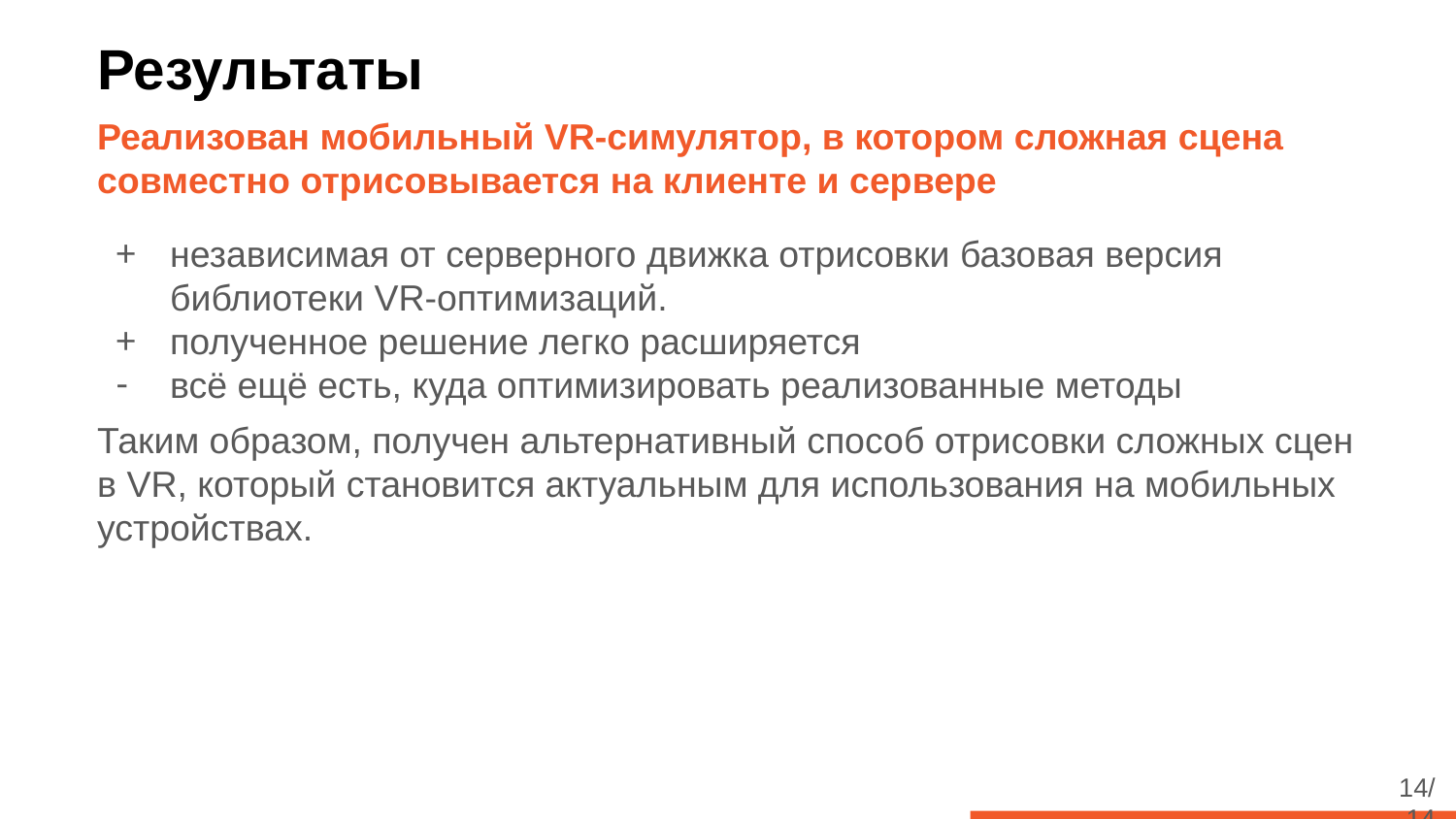

# Результаты
Реализован мобильный VR-симулятор, в котором сложная сцена совместно отрисовывается на клиенте и сервере
независимая от серверного движка отрисовки базовая версия библиотеки VR-оптимизаций.
полученное решение легко расширяется
всё ещё есть, куда оптимизировать реализованные методы
Таким образом, получен альтернативный способ отрисовки сложных сцен в VR, который становится актуальным для использования на мобильных устройствах.
14/14